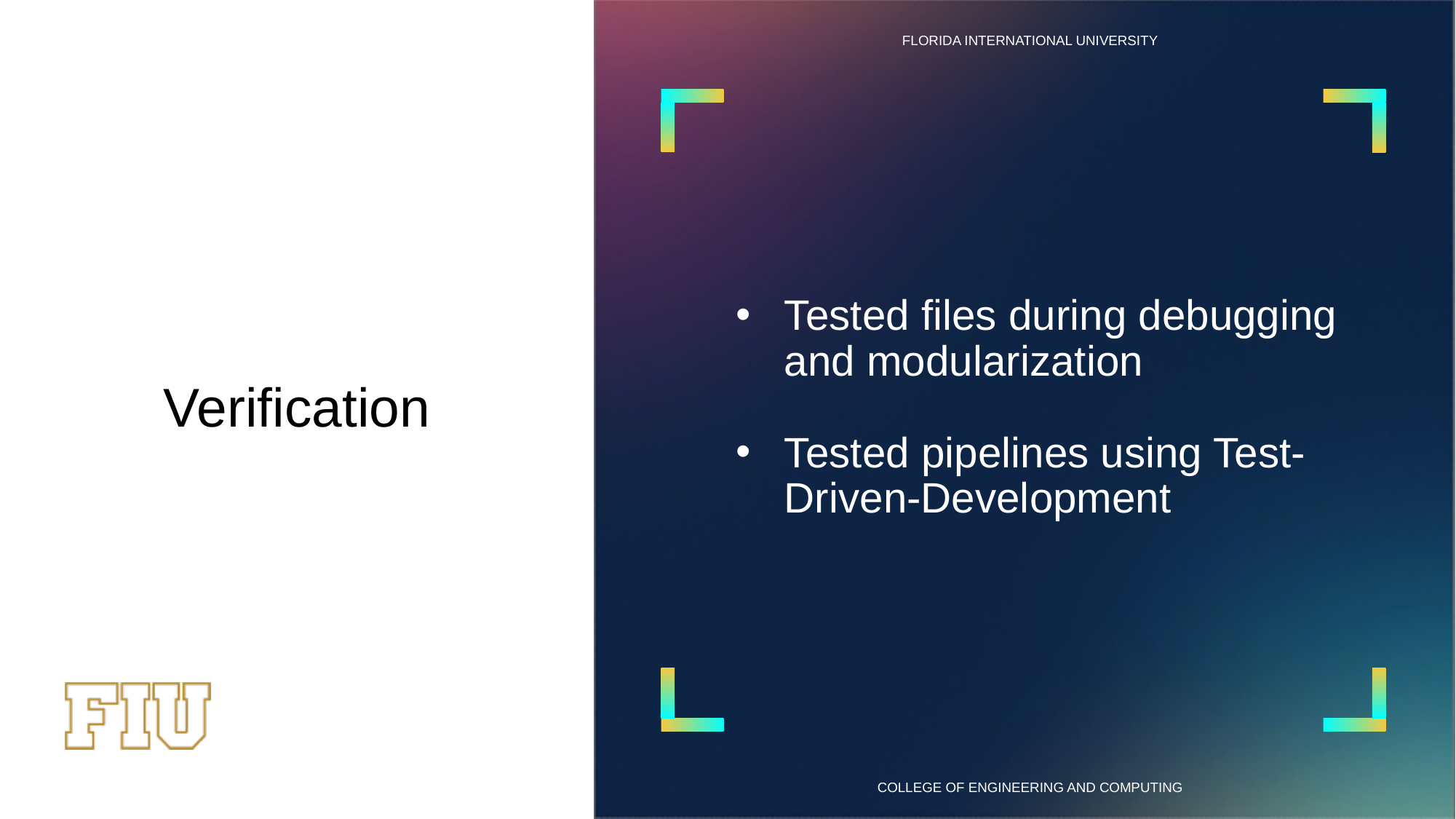

Tested files during debugging and modularization

Tested pipelines using Test-Driven-Development
# Verification